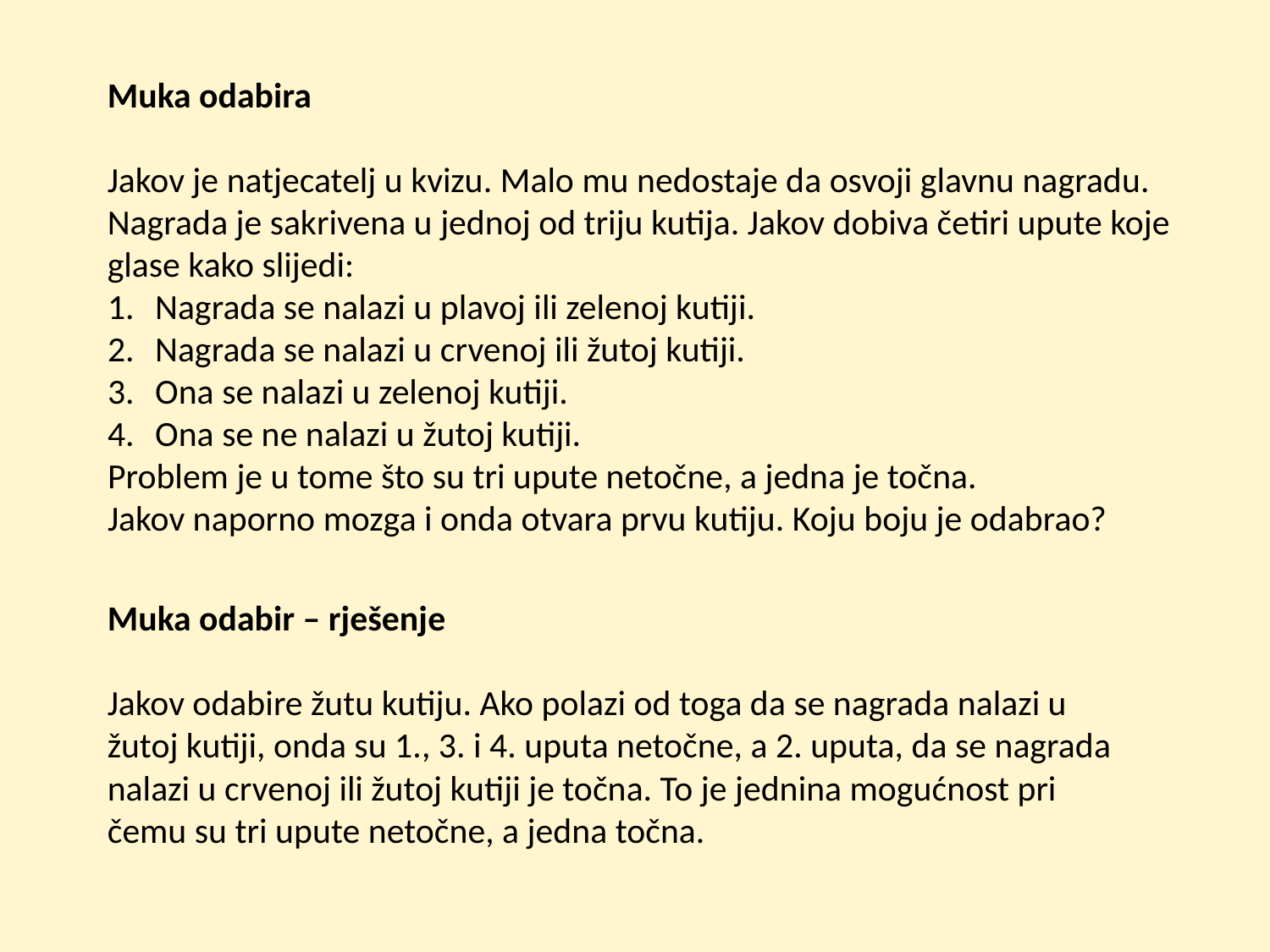

Muka odabira

Jakov je natjecatelj u kvizu. Malo mu nedostaje da osvoji glavnu nagradu. Nagrada je sakrivena u jednoj od triju kutija. Jakov dobiva četiri upute koje glase kako slijedi:
Nagrada se nalazi u plavoj ili zelenoj kutiji.
Nagrada se nalazi u crvenoj ili žutoj kutiji.
Ona se nalazi u zelenoj kutiji.
Ona se ne nalazi u žutoj kutiji.
Problem je u tome što su tri upute netočne, a jedna je točna.
Jakov naporno mozga i onda otvara prvu kutiju. Koju boju je odabrao?

Muka odabir – rješenje

Jakov odabire žutu kutiju. Ako polazi od toga da se nagrada nalazi u žutoj kutiji, onda su 1., 3. i 4. uputa netočne, a 2. uputa, da se nagrada nalazi u crvenoj ili žutoj kutiji je točna. To je jednina mogućnost pri čemu su tri upute netočne, a jedna točna.